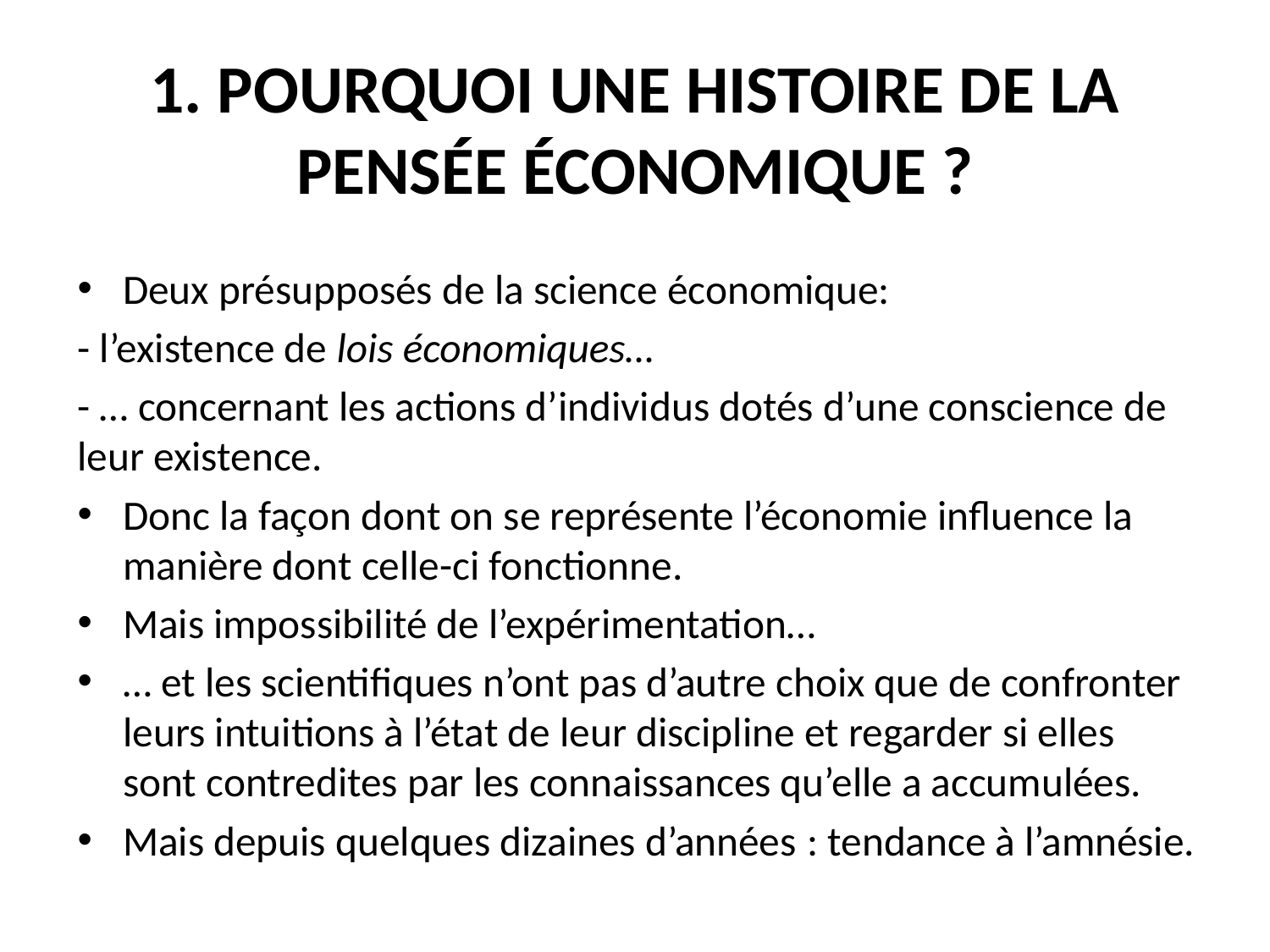

# 1. POURQUOI UNE HISTOIRE DE LA PENSÉE ÉCONOMIQUE ?
Deux présupposés de la science économique:
- l’existence de lois économiques…
- … concernant les actions d’individus dotés d’une conscience de leur existence.
Donc la façon dont on se représente l’économie influence la manière dont celle-ci fonctionne.
Mais impossibilité de l’expérimentation…
… et les scientifiques n’ont pas d’autre choix que de confronter leurs intuitions à l’état de leur discipline et regarder si elles sont contredites par les connaissances qu’elle a accumulées.
Mais depuis quelques dizaines d’années : tendance à l’amnésie.